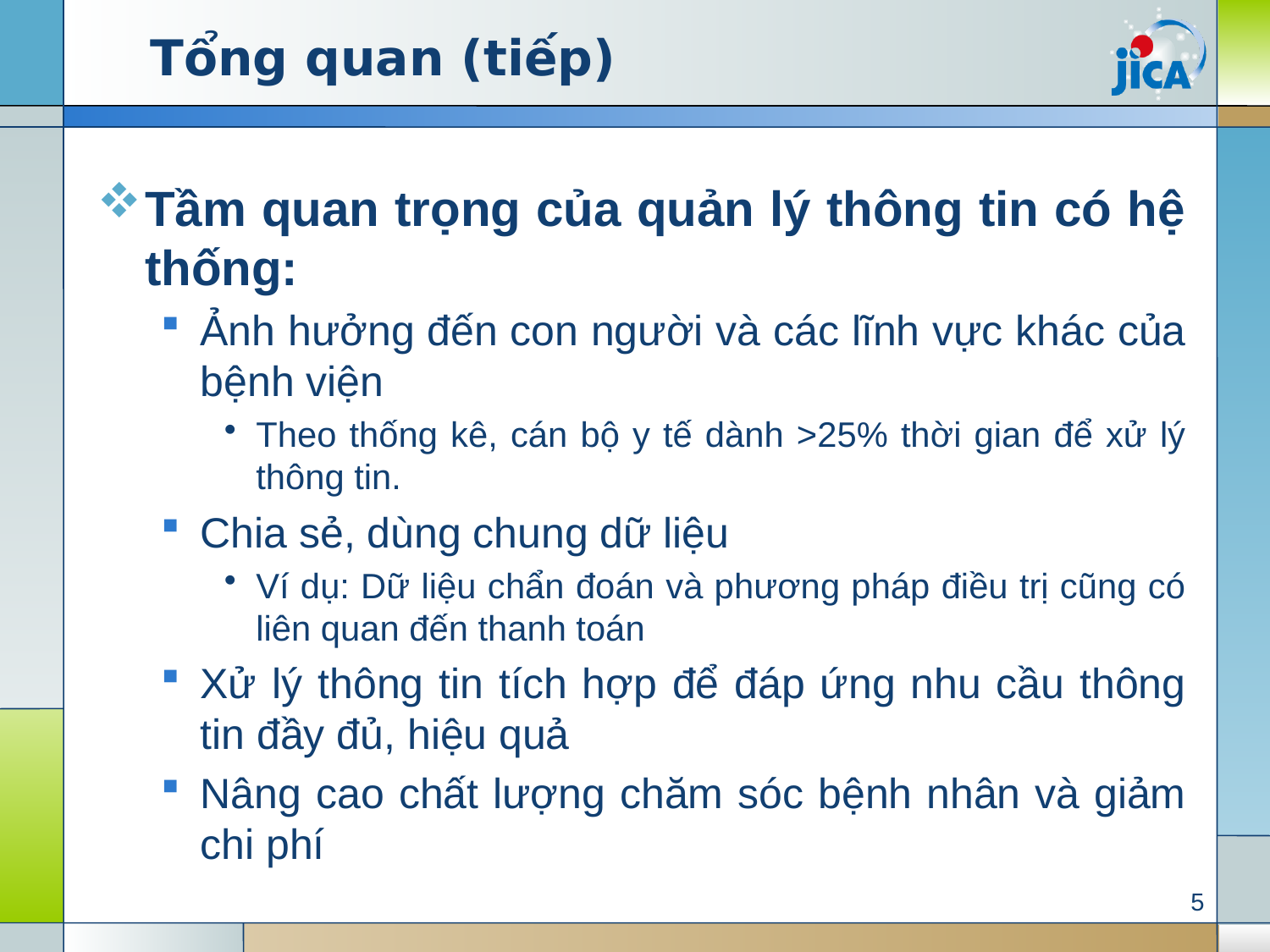

# Tổng quan (tiếp)
Tầm quan trọng của quản lý thông tin có hệ thống:
Ảnh hưởng đến con người và các lĩnh vực khác của bệnh viện
Theo thống kê, cán bộ y tế dành >25% thời gian để xử lý thông tin.
Chia sẻ, dùng chung dữ liệu
Ví dụ: Dữ liệu chẩn đoán và phương pháp điều trị cũng có liên quan đến thanh toán
Xử lý thông tin tích hợp để đáp ứng nhu cầu thông tin đầy đủ, hiệu quả
Nâng cao chất lượng chăm sóc bệnh nhân và giảm chi phí

5